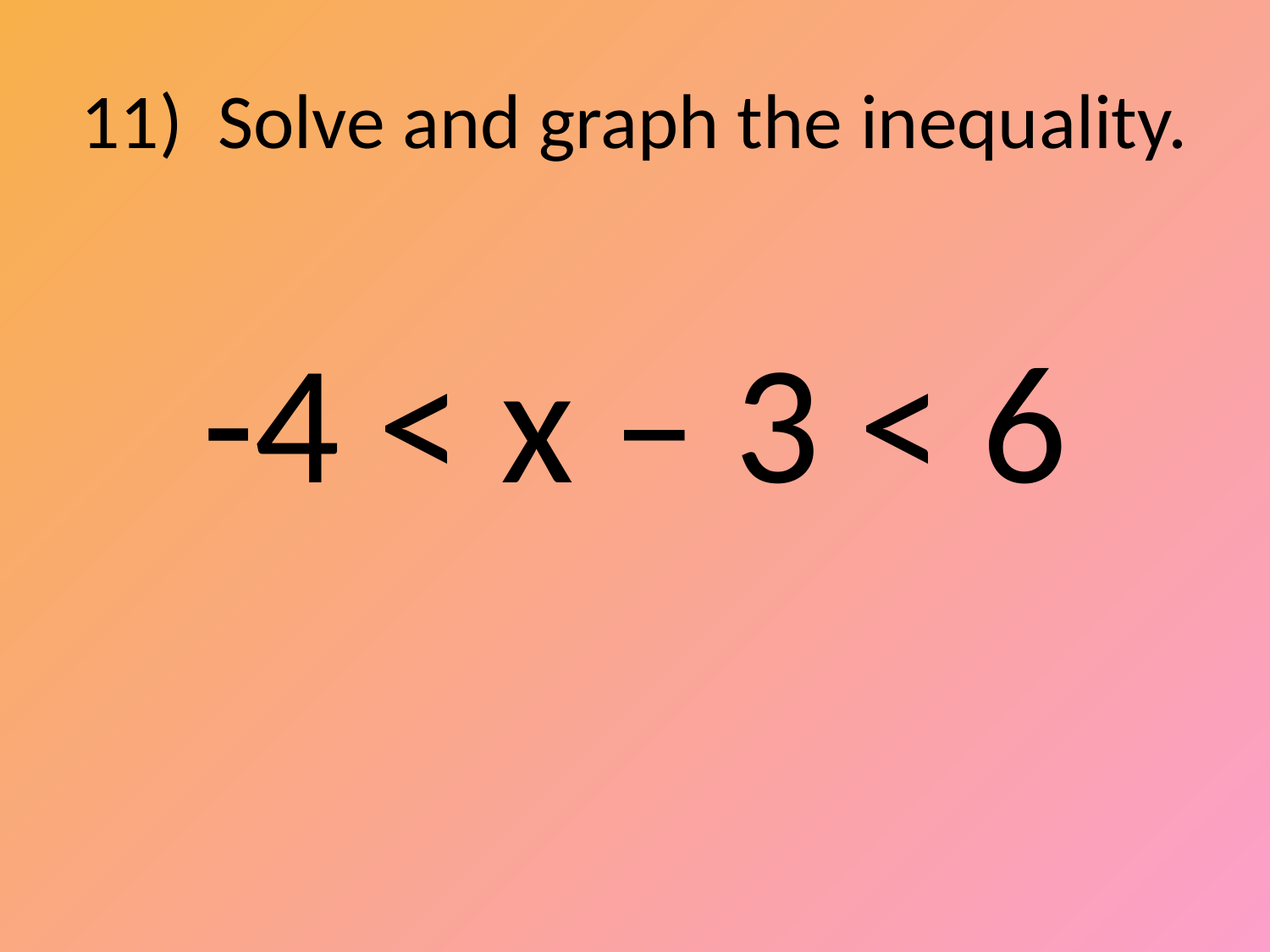

# 11)  Solve and graph the inequality.

-4 < x – 3 < 6